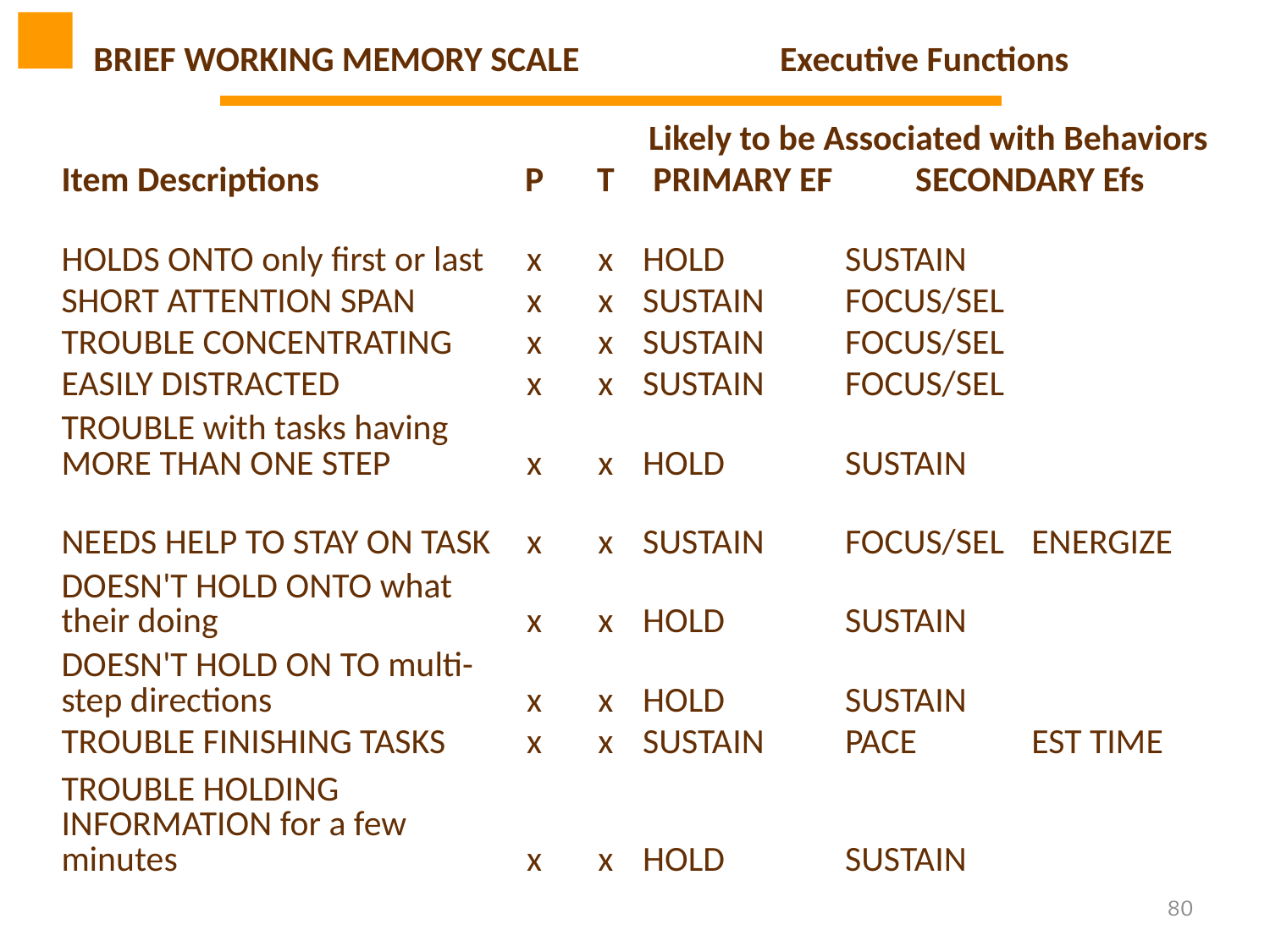

| BRIEF WORKING MEMORY SCALE |  |  | Executive Functions |  |  |
| --- | --- | --- | --- | --- | --- |
|  |  |  | Likely to be Associated with Behaviors |  |  |
| Item Descriptions | P | T | PRIMARY EF | SECONDARY Efs |  |
| HOLDS ONTO only first or last | x | x | HOLD | SUSTAIN |  |
| SHORT ATTENTION SPAN | x | x | SUSTAIN | FOCUS/SEL |  |
| TROUBLE CONCENTRATING | x | x | SUSTAIN | FOCUS/SEL |  |
| EASILY DISTRACTED | x | x | SUSTAIN | FOCUS/SEL |  |
| TROUBLE with tasks having MORE THAN ONE STEP | x | x | HOLD | SUSTAIN |  |
| NEEDS HELP TO STAY ON TASK | x | x | SUSTAIN | FOCUS/SEL | ENERGIZE |
| DOESN'T HOLD ONTO what their doing | x | x | HOLD | SUSTAIN |  |
| DOESN'T HOLD ON TO multi-step directions | x | x | HOLD | SUSTAIN |  |
| TROUBLE FINISHING TASKS | x | x | SUSTAIN | PACE | EST TIME |
| TROUBLE HOLDING INFORMATION for a few minutes | x | x | HOLD | SUSTAIN |  |
80